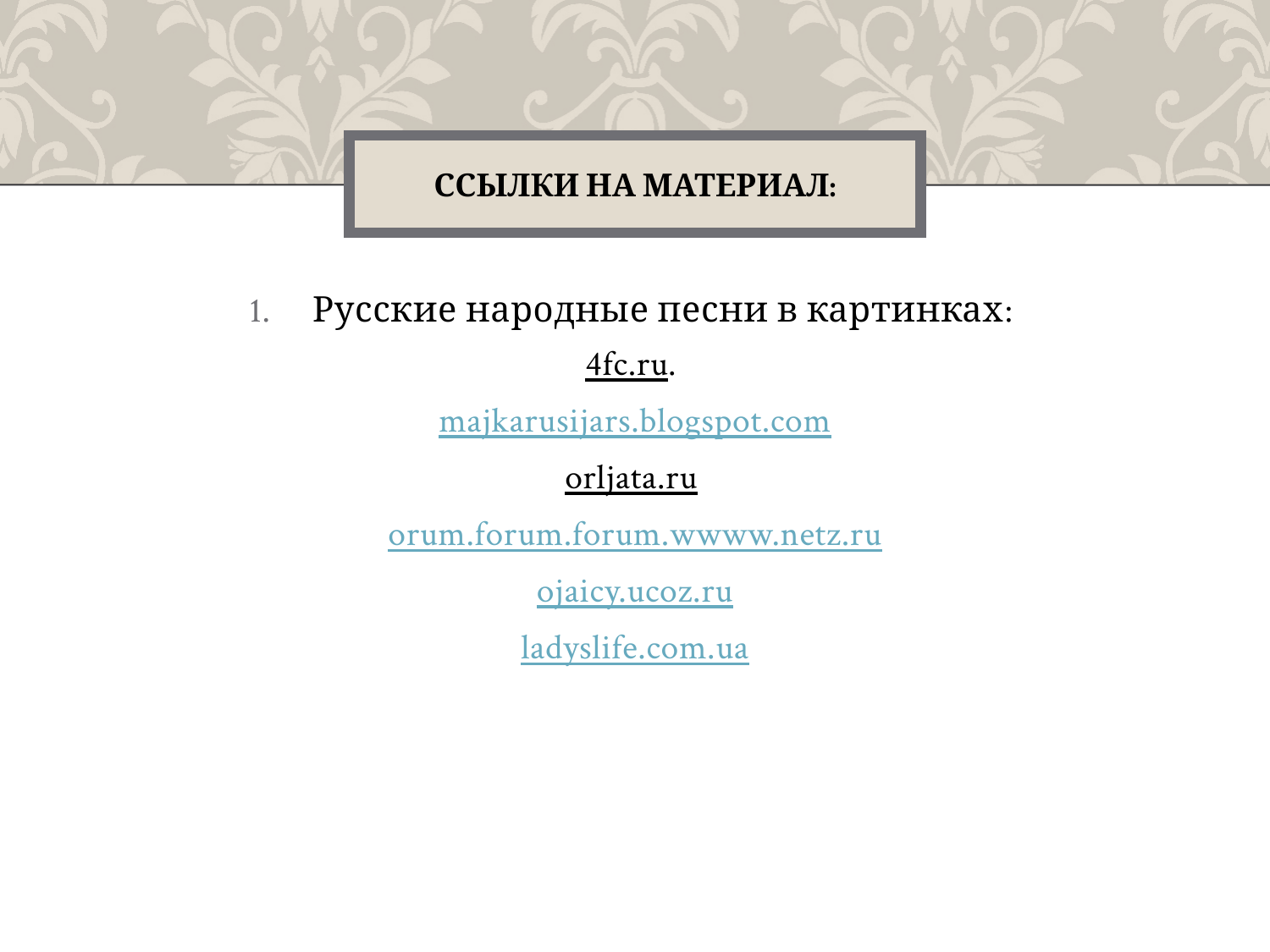

# Ссылки на материал:
Русские народные песни в картинках:
4fc.ru.
majkarusijars.blogspot.com
orljata.ru
orum.forum.forum.wwww.netz.ru
ojaicy.ucoz.ru
ladyslife.com.ua